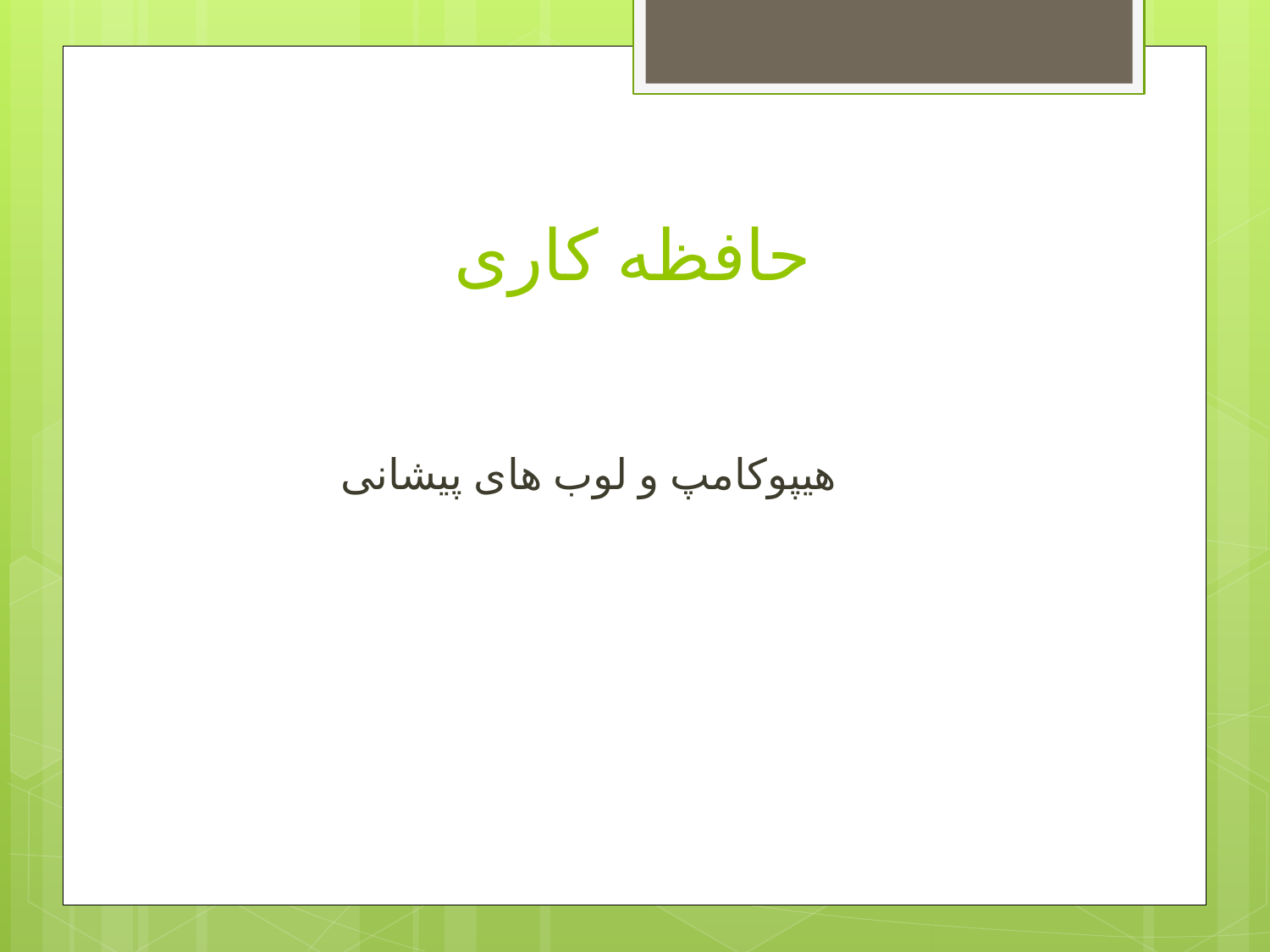

# حافظه کاری

    هیپوکامپ و لوب های پیشانی